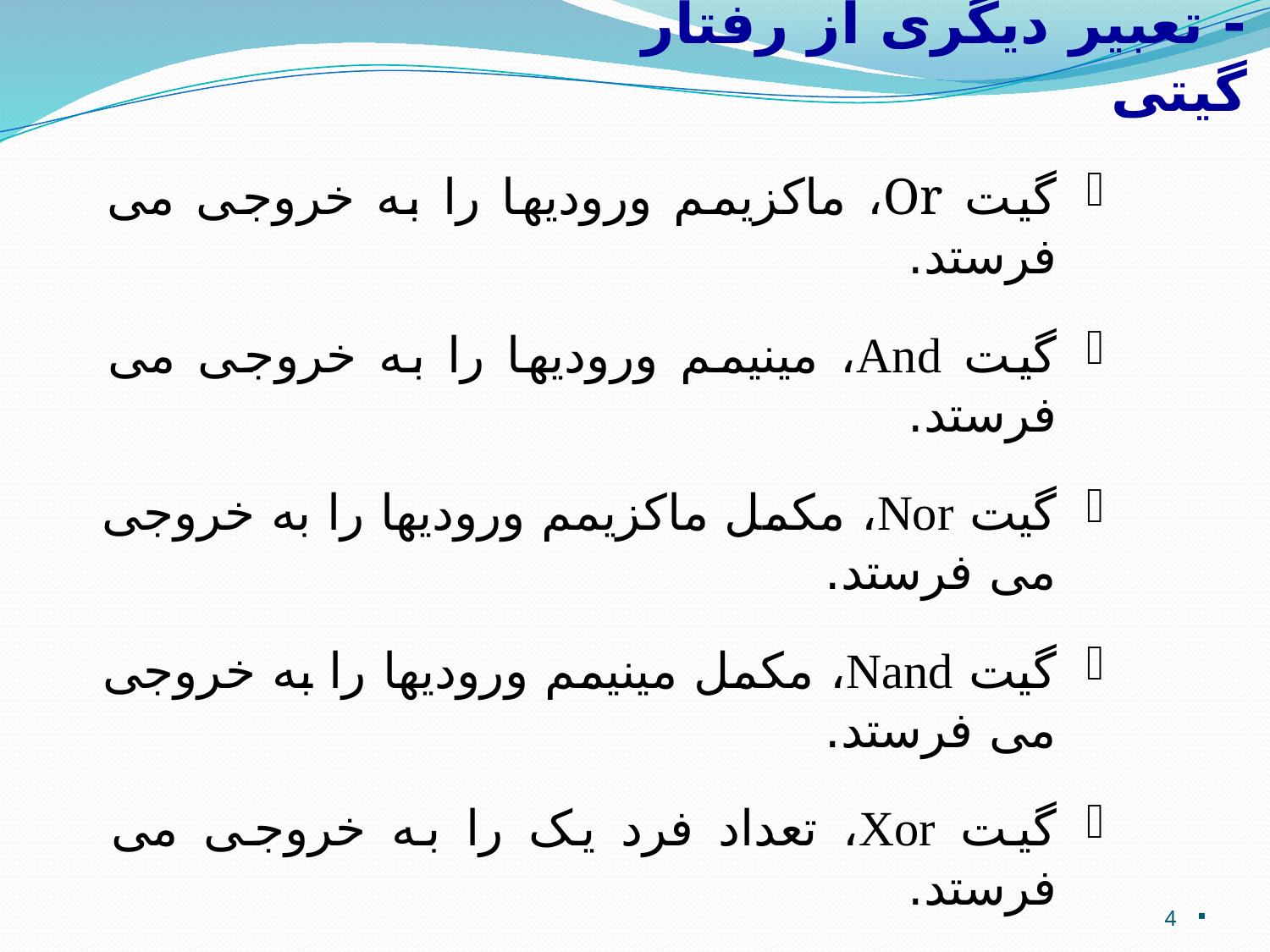

- تعبیر دیگری از رفتار گیتی
گیت Or، ماکزیمم ورودیها را به خروجی می فرستد.

گیت And، مینیمم ورودیها را به خروجی می فرستد.

گیت Nor، مکمل ماکزیمم ورودیها را به خروجی می فرستد.

گیت Nand، مکمل مینیمم ورودیها را به خروجی می فرستد.

گیت Xor، تعداد فرد یک را به خروجی می فرستد.

گیت Xnor، تعداد زوج یک را به خروجی می فرستد.

4